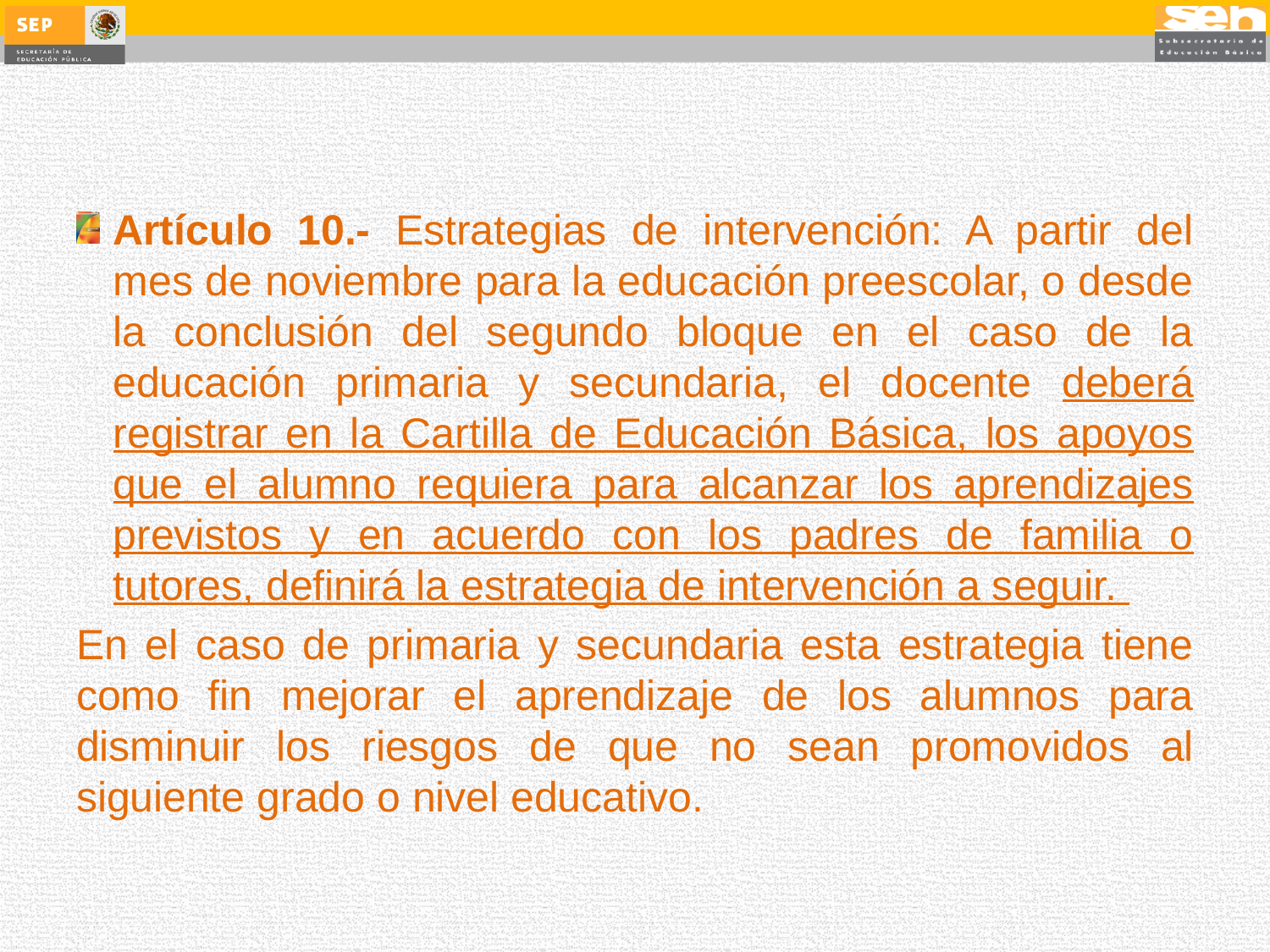

Artículo 10.- Estrategias de intervención: A partir del mes de noviembre para la educación preescolar, o desde la conclusión del segundo bloque en el caso de la educación primaria y secundaria, el docente deberá registrar en la Cartilla de Educación Básica, los apoyos que el alumno requiera para alcanzar los aprendizajes previstos y en acuerdo con los padres de familia o tutores, definirá la estrategia de intervención a seguir.
En el caso de primaria y secundaria esta estrategia tiene como fin mejorar el aprendizaje de los alumnos para disminuir los riesgos de que no sean promovidos al siguiente grado o nivel educativo.